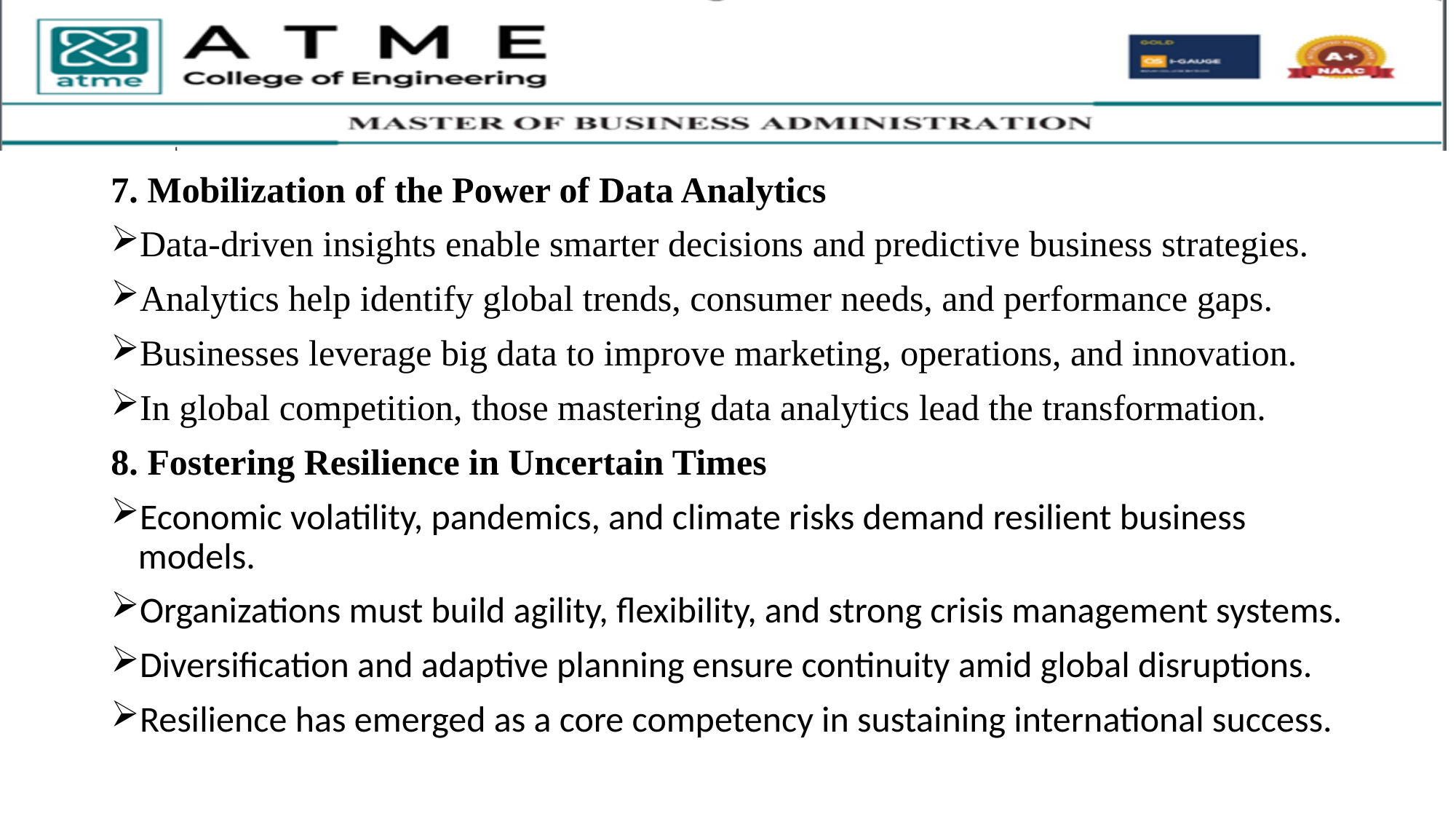

7. Mobilization of the Power of Data Analytics
Data-driven insights enable smarter decisions and predictive business strategies.
Analytics help identify global trends, consumer needs, and performance gaps.
Businesses leverage big data to improve marketing, operations, and innovation.
In global competition, those mastering data analytics lead the transformation.
8. Fostering Resilience in Uncertain Times
Economic volatility, pandemics, and climate risks demand resilient business models.
Organizations must build agility, flexibility, and strong crisis management systems.
Diversification and adaptive planning ensure continuity amid global disruptions.
Resilience has emerged as a core competency in sustaining international success.